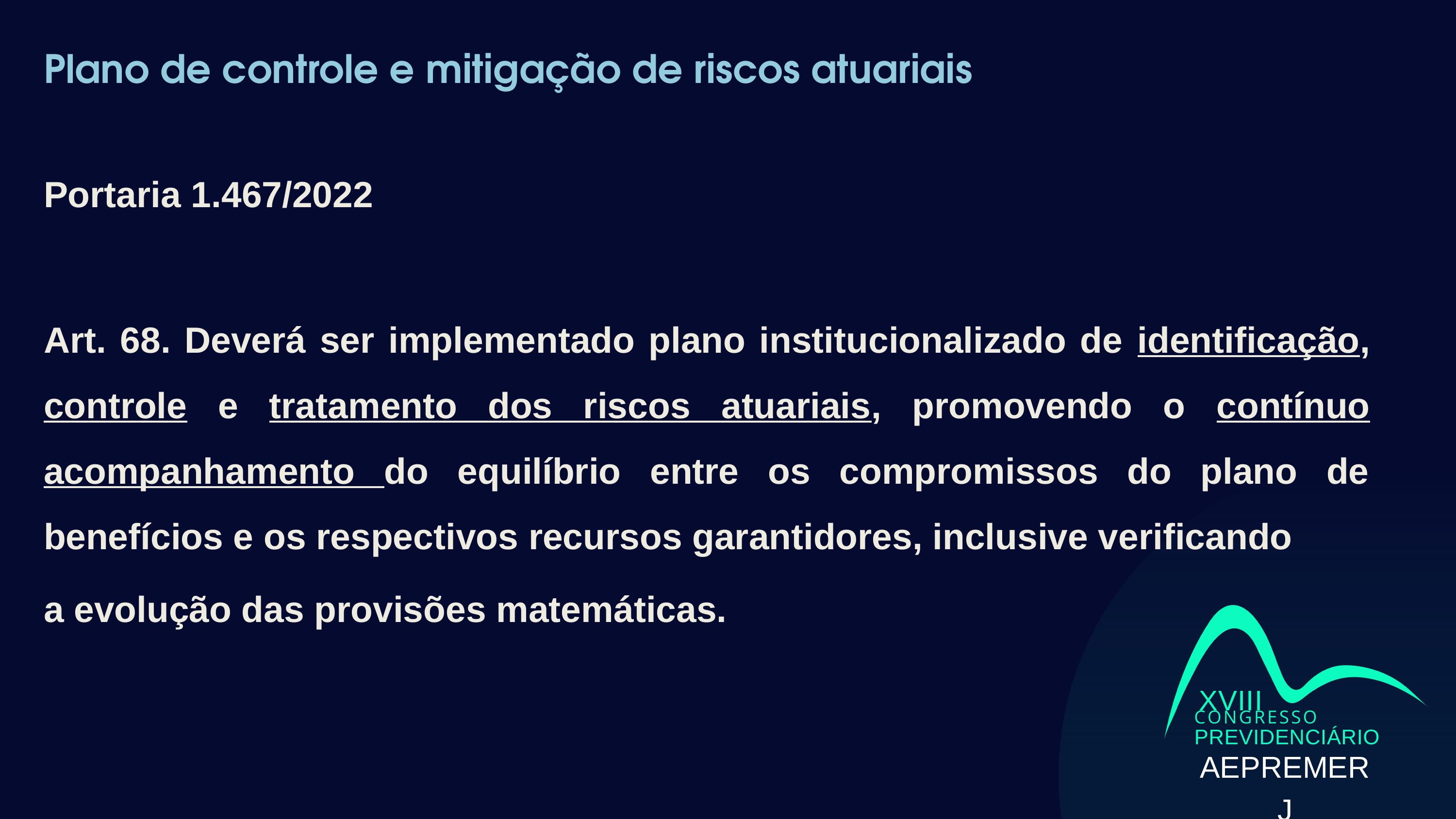

# Plano de controle e mitigação de riscos atuariais
Portaria 1.467/2022

Art. 68. Deverá ser implementado plano institucionalizado de identificação, controle e tratamento dos riscos atuariais, promovendo o contínuo acompanhamento do equilíbrio entre os compromissos do plano de benefícios e os respectivos recursos garantidores, inclusive verificando
a evolução das provisões matemáticas.

XVIII
CONGRESSO
PREVIDENCIÁRIO
AEPREMERJ